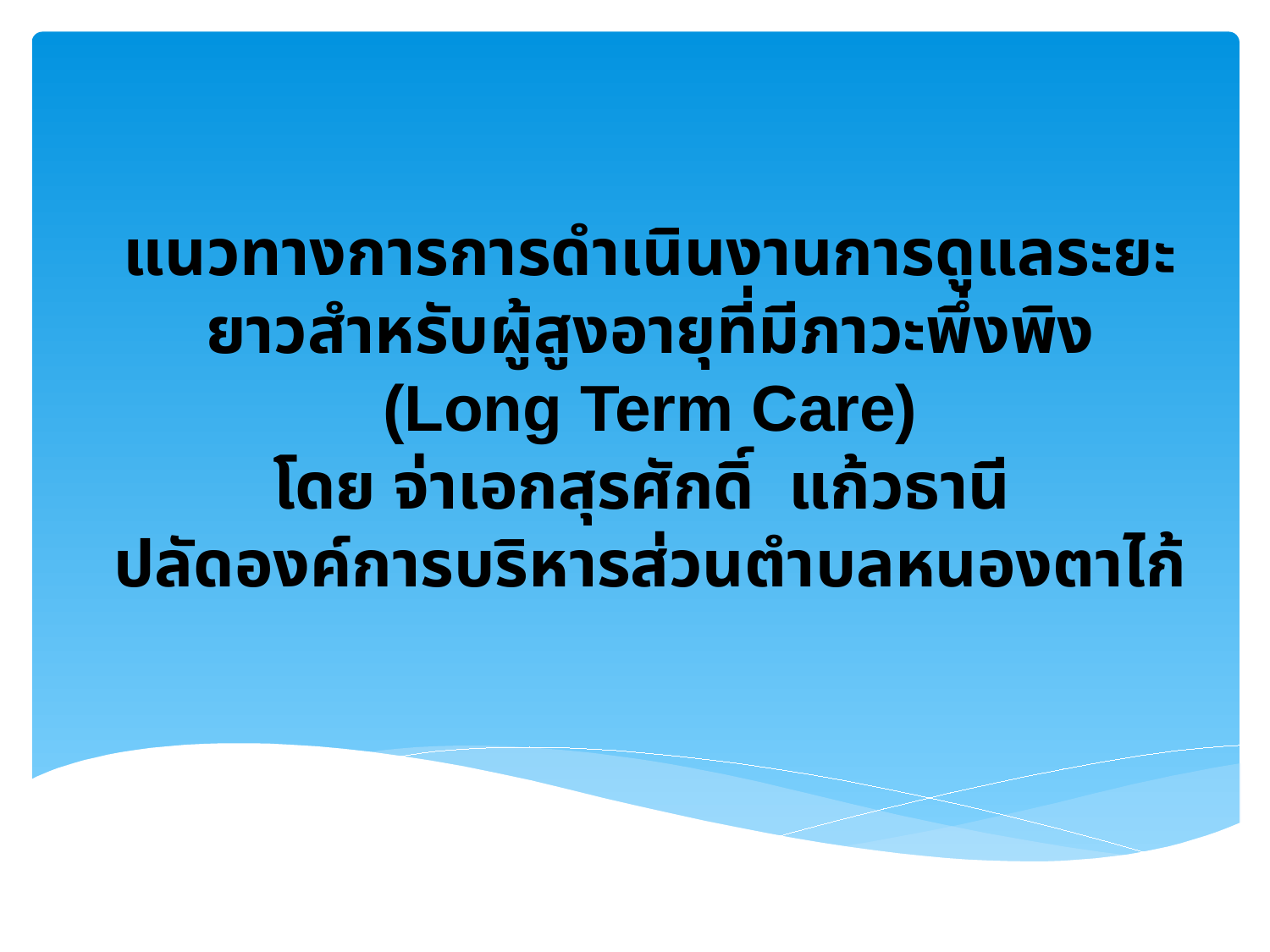

# แนวทางการการดำเนินงานการดูแลระยะยาวสำหรับผู้สูงอายุที่มีภาวะพึ่งพิง (Long Term Care) โดย จ่าเอกสุรศักดิ์  แก้วธานี ปลัดองค์การบริหารส่วนตำบลหนองตาไก้